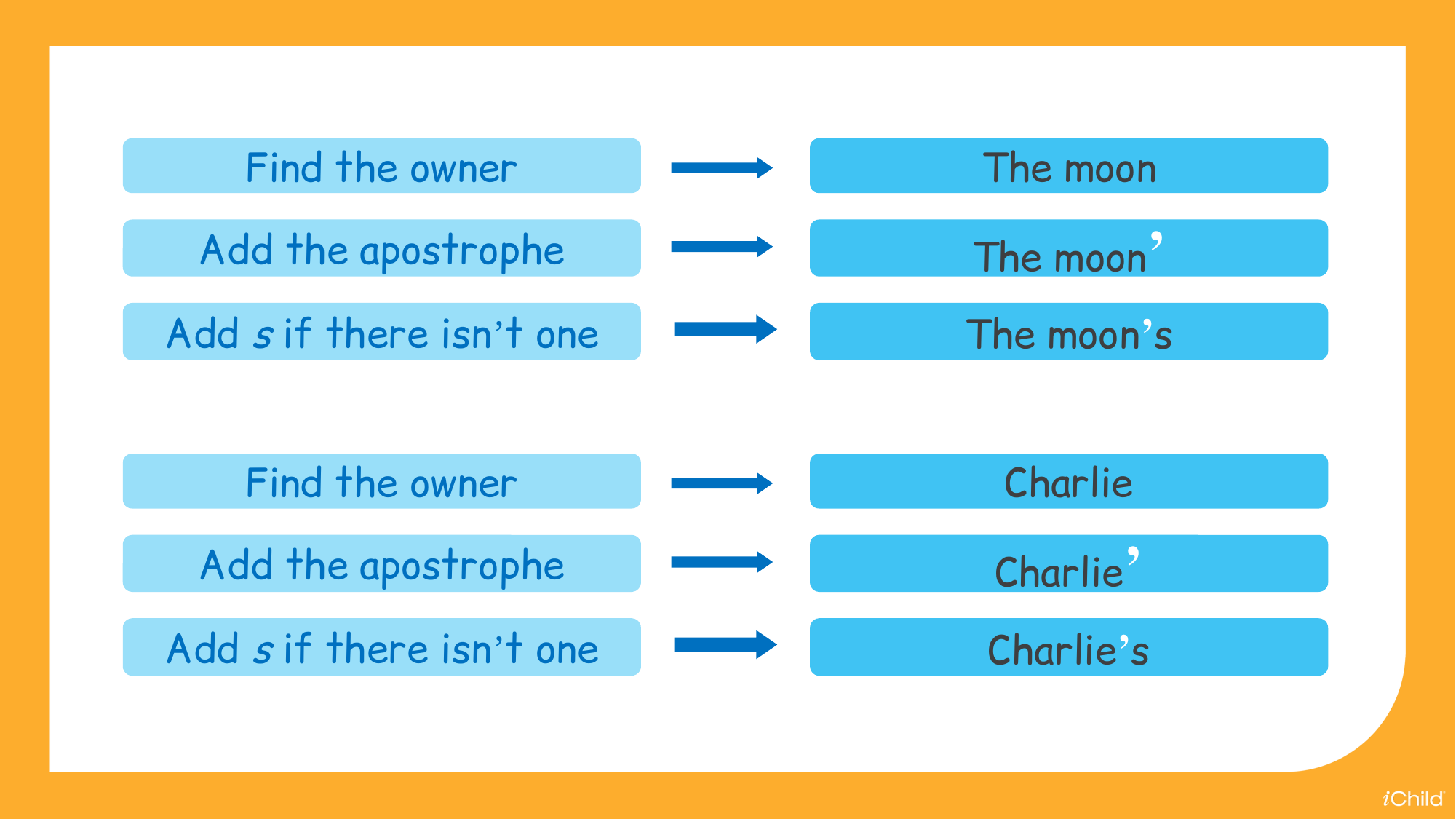

Find the owner
The moon

Add the apostrophe
The moon’

Add s if there isn’t one
The moon’s

Find the owner
Charlie

Add the apostrophe
Charlie’

Add s if there isn’t one
Charlie’s